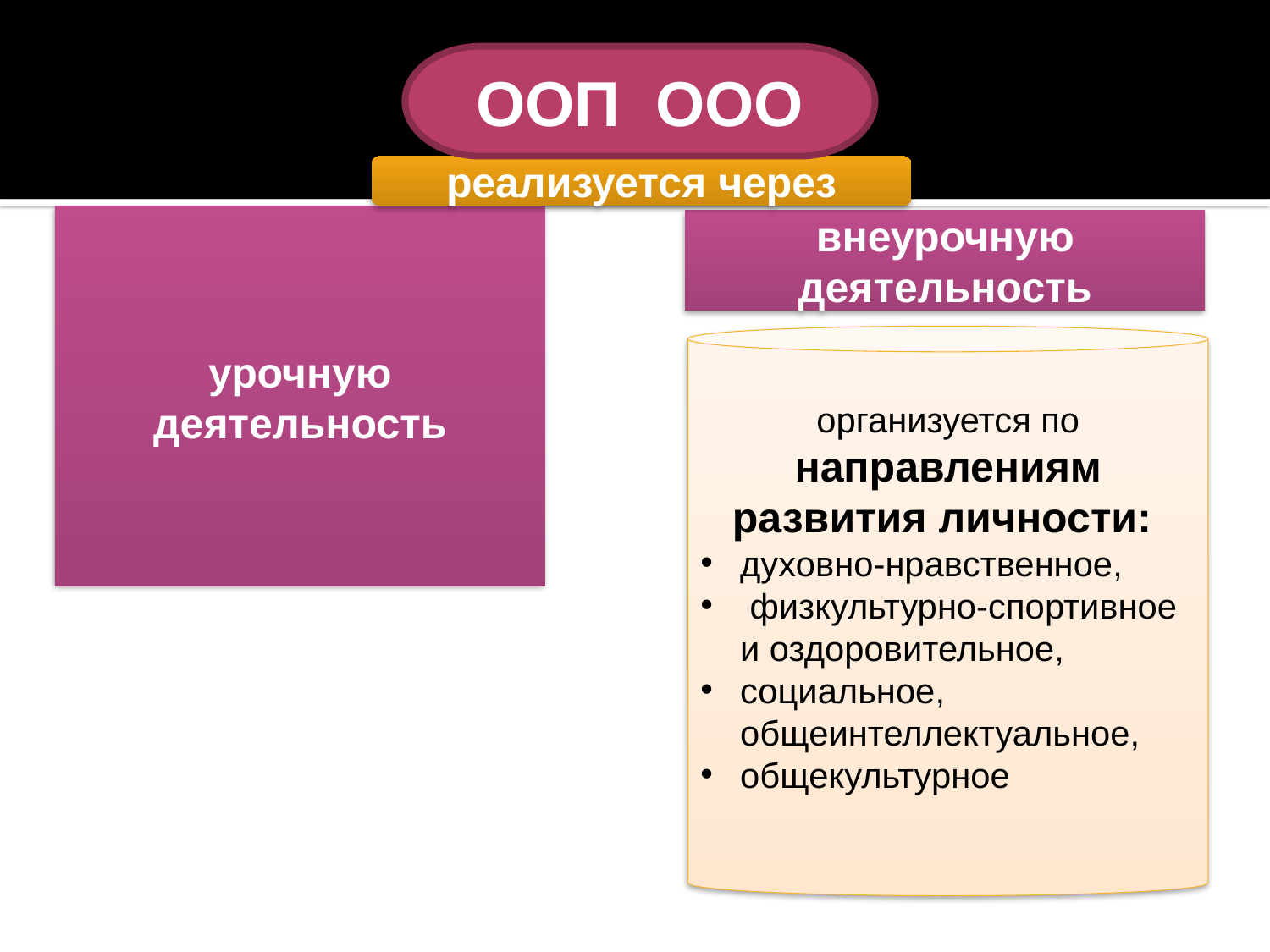

ООП  ООО
реализуется через
урочную деятельность
внеурочную деятельность
организуется по направлениям развития личности:
духовно-нравственное,
 физкультурно-спортивное и оздоровительное,
социальное, общеинтеллектуальное,
общекультурное